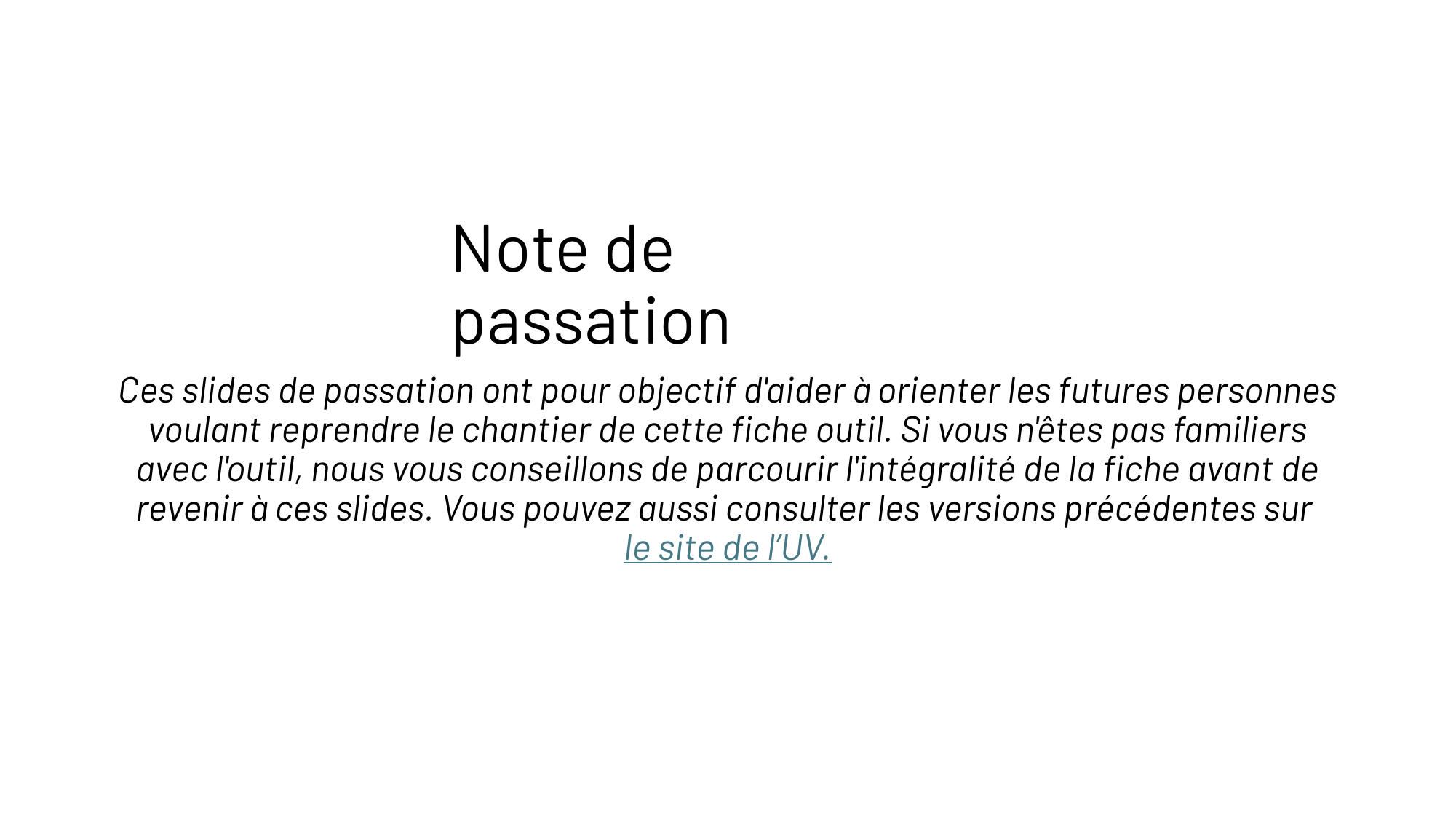

# Note de passation
Ces slides de passation ont pour objectif d'aider à orienter les futures personnes voulant reprendre le chantier de cette fiche outil. Si vous n'êtes pas familiers avec l'outil, nous vous conseillons de parcourir l'intégralité de la fiche avant de revenir à ces slides. Vous pouvez aussi consulter les versions précédentes sur le site de l’UV.